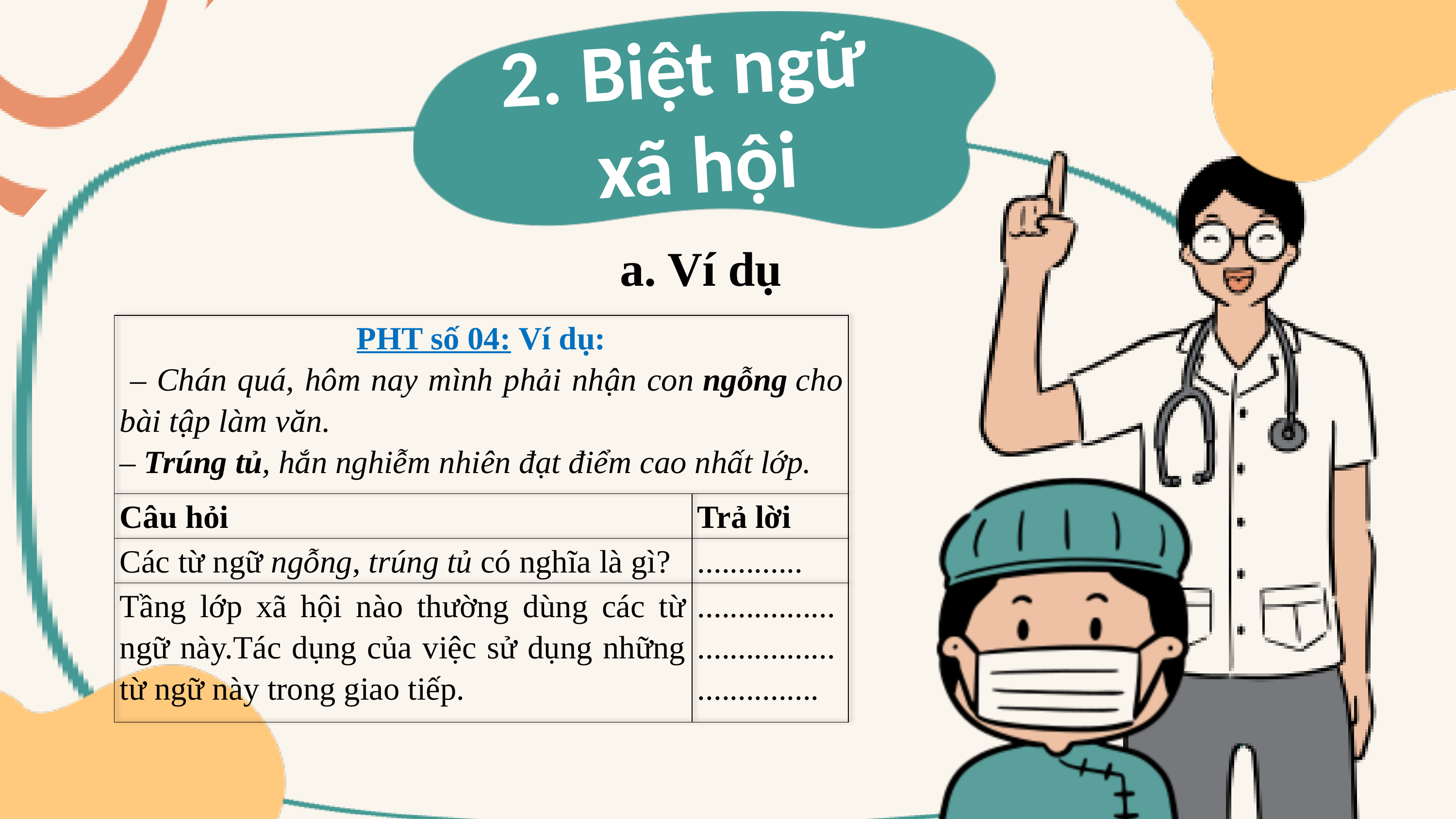

2. Biệt ngữ
xã hội

a. Ví dụ
| PHT số 04: Ví dụ: – Chán quá, hôm nay mình phải nhận con ngỗng cho bài tập làm văn. – Trúng tủ, hắn nghiễm nhiên đạt điểm cao nhất lớp. |  |
| --- | --- |
| Câu hỏi | Trả lời |
| Các từ ngữ ngỗng, trúng tủ có nghĩa là gì? | ............. |
| Tầng lớp xã hội nào thường dùng các từ ngữ này.Tác dụng của việc sử dụng những từ ngữ này trong giao tiếp. | ................................................. |